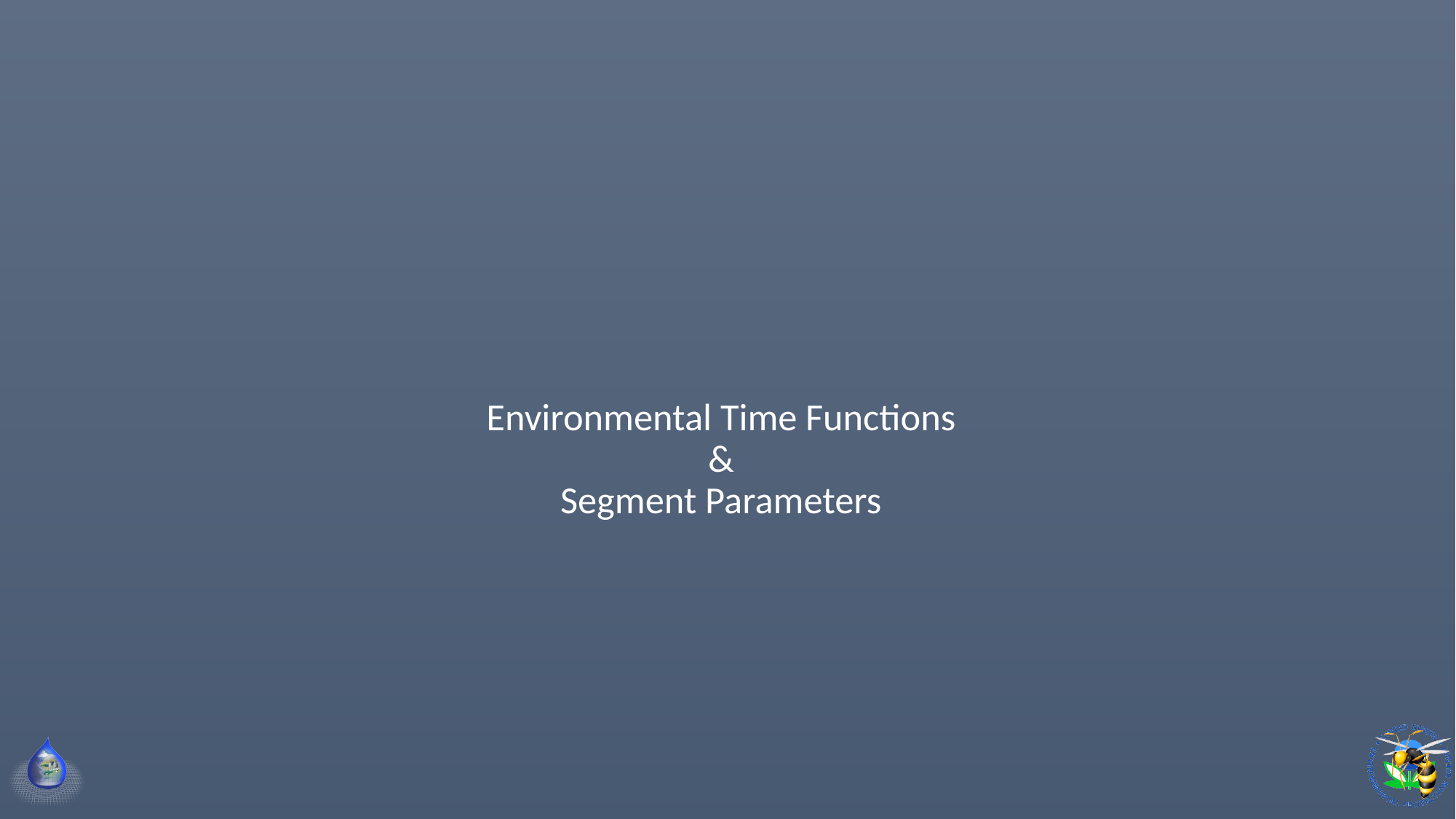

# Environmental Time Functions & Segment Parameters